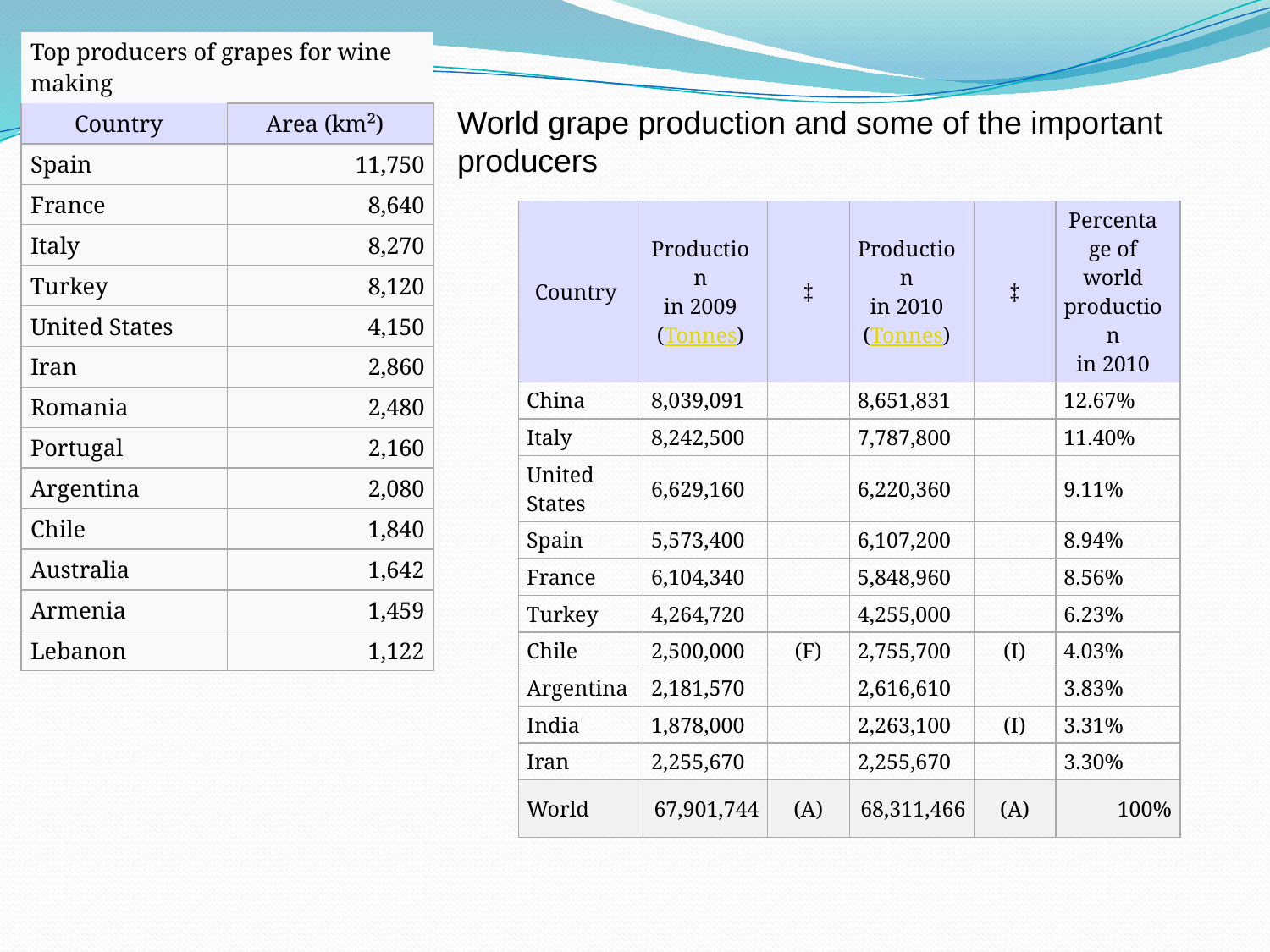

| Top producers of grapes for wine making |  |
| --- | --- |
| Country | Area (km²) |
| Spain | 11,750 |
| France | 8,640 |
| Italy | 8,270 |
| Turkey | 8,120 |
| United States | 4,150 |
| Iran | 2,860 |
| Romania | 2,480 |
| Portugal | 2,160 |
| Argentina | 2,080 |
| Chile | 1,840 |
| Australia | 1,642 |
| Armenia | 1,459 |
| Lebanon | 1,122 |
World grape production and some of the important producers
| Country | Production in 2009 (Tonnes) | ‡ | Production in 2010 (Tonnes) | ‡ | Percentage of world production in 2010 |
| --- | --- | --- | --- | --- | --- |
| China | 8,039,091 |  | 8,651,831 |  | 12.67% |
| Italy | 8,242,500 |  | 7,787,800 |  | 11.40% |
| United States | 6,629,160 |  | 6,220,360 |  | 9.11% |
| Spain | 5,573,400 |  | 6,107,200 |  | 8.94% |
| France | 6,104,340 |  | 5,848,960 |  | 8.56% |
| Turkey | 4,264,720 |  | 4,255,000 |  | 6.23% |
| Chile | 2,500,000 | (F) | 2,755,700 | (I) | 4.03% |
| Argentina | 2,181,570 |  | 2,616,610 |  | 3.83% |
| India | 1,878,000 |  | 2,263,100 | (I) | 3.31% |
| Iran | 2,255,670 |  | 2,255,670 |  | 3.30% |
| World | 67,901,744 | (A) | 68,311,466 | (A) | 100% |